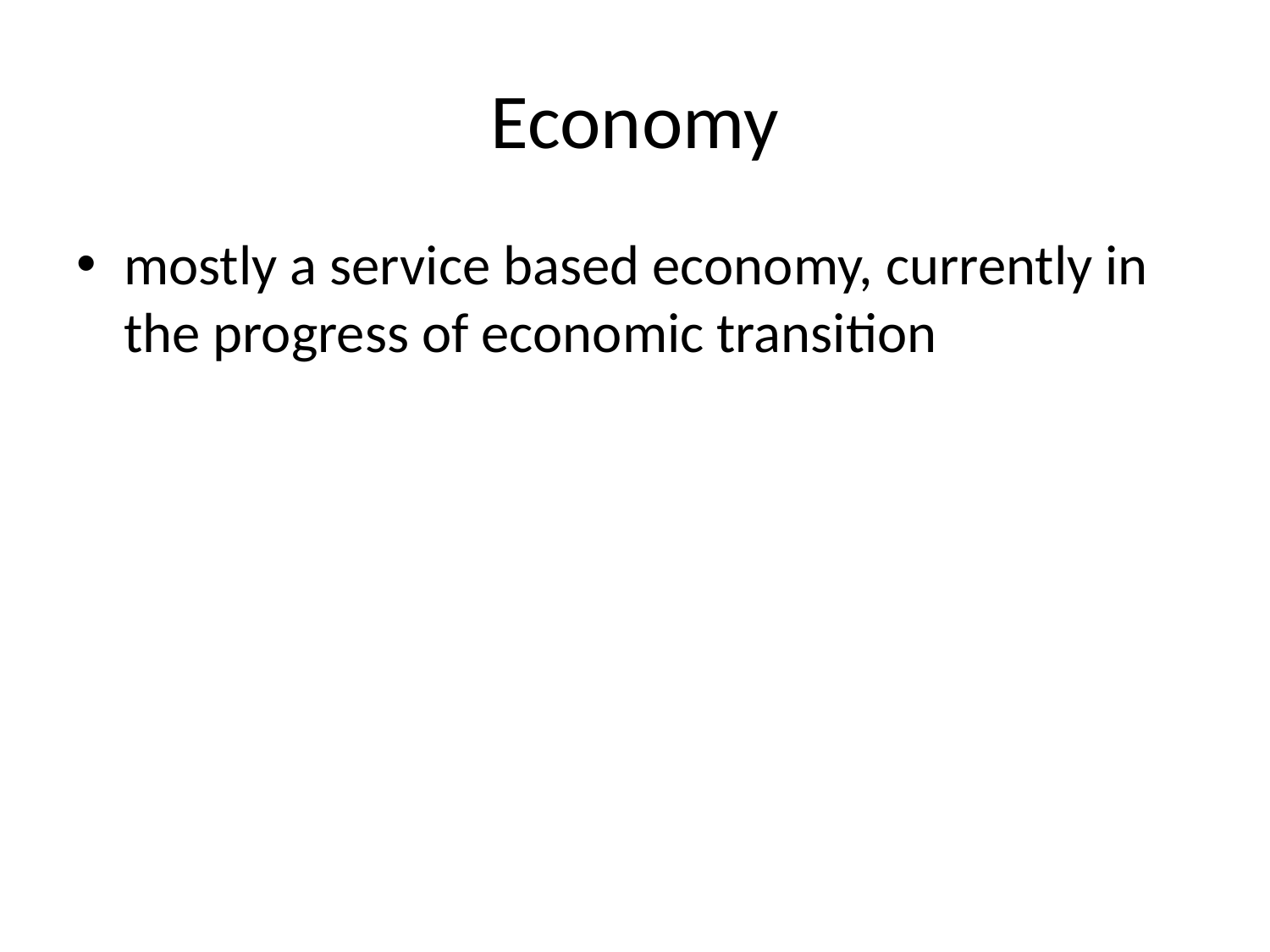

# Economy
mostly a service based economy, currently in the progress of economic transition